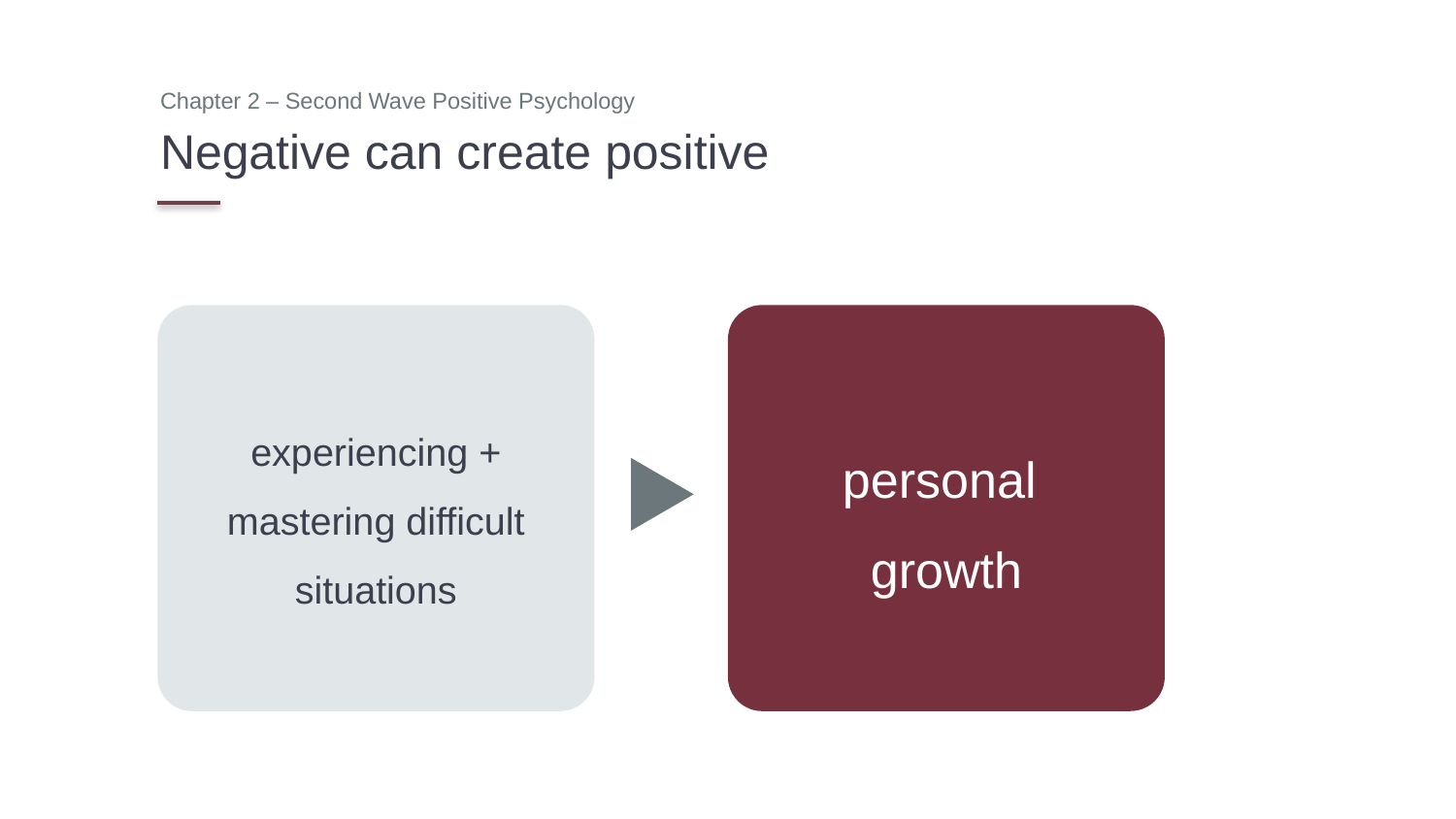

Chapter 2 – Second Wave Positive Psychology
# Negative can create positive
experiencing + mastering difficult
situations
personal
growth